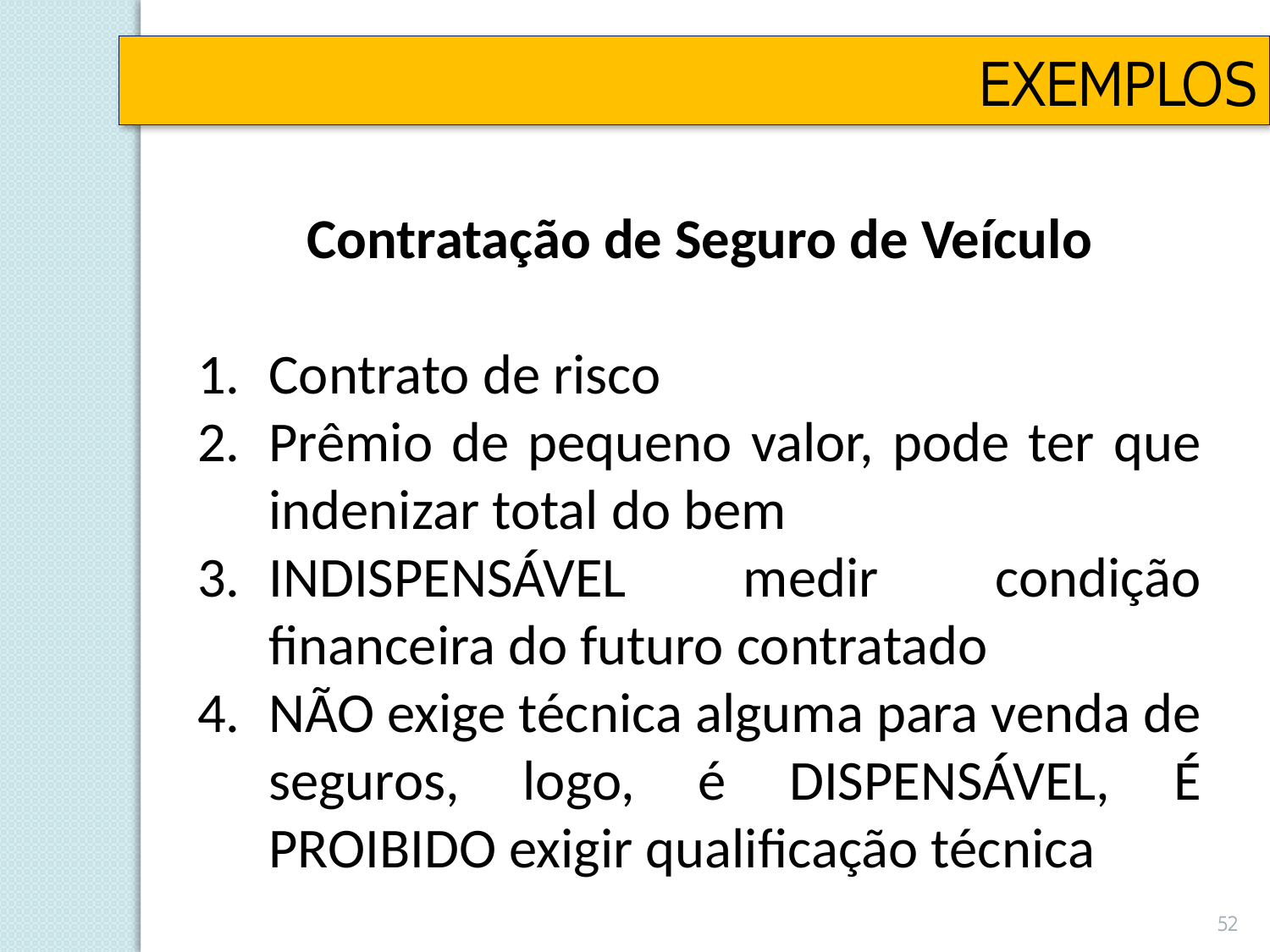

EXEMPLOS
Contratação de Seguro de Veículo

Contrato de risco
Prêmio de pequeno valor, pode ter que indenizar total do bem
INDISPENSÁVEL medir condição financeira do futuro contratado
NÃO exige técnica alguma para venda de seguros, logo, é DISPENSÁVEL, É PROIBIDO exigir qualificação técnica
52